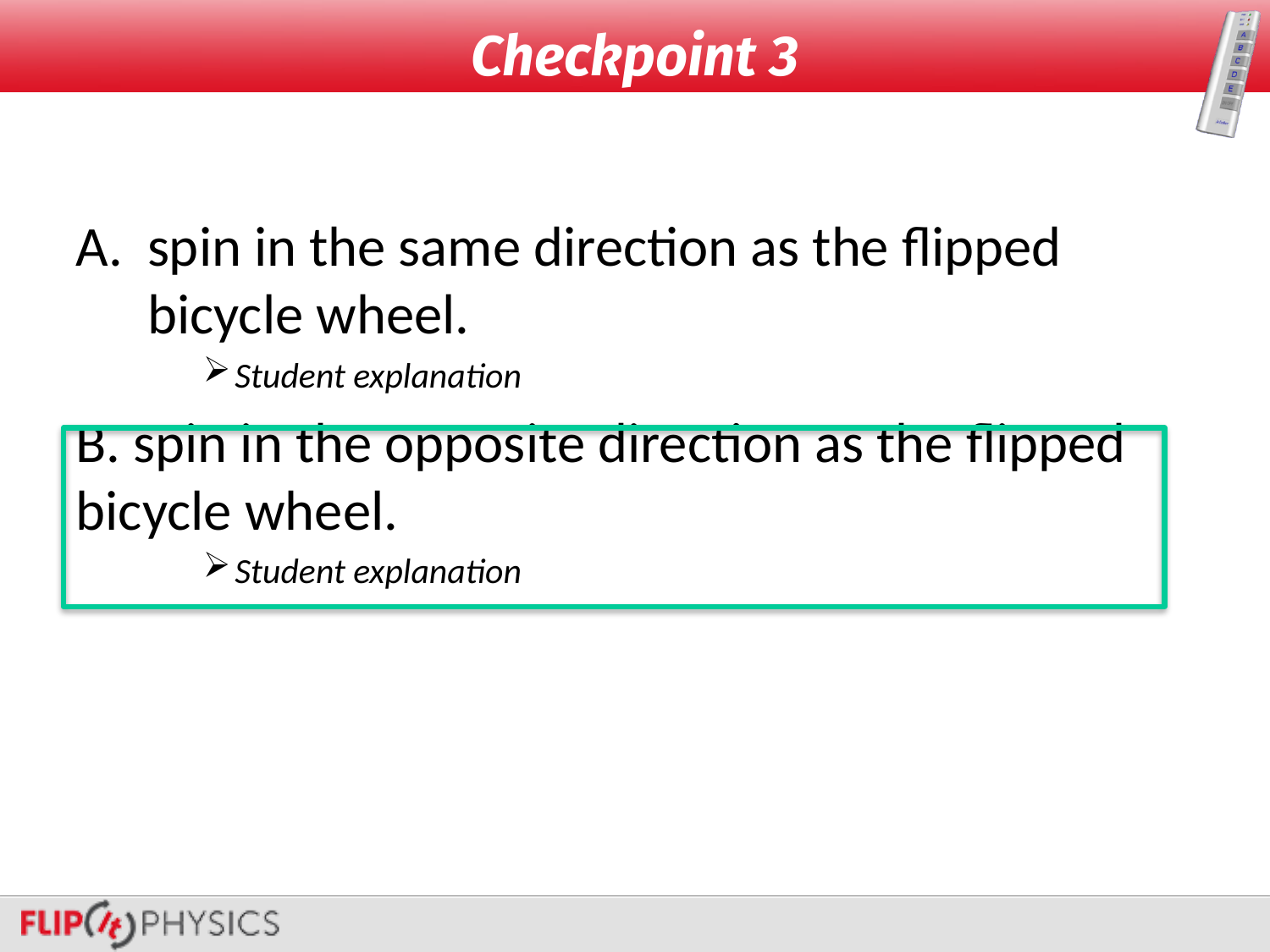

# Checkpoint 3

spin in the same direction as the flipped 	bicycle wheel.
Student explanation
B. spin in the opposite direction as the flipped bicycle wheel.
Student explanation